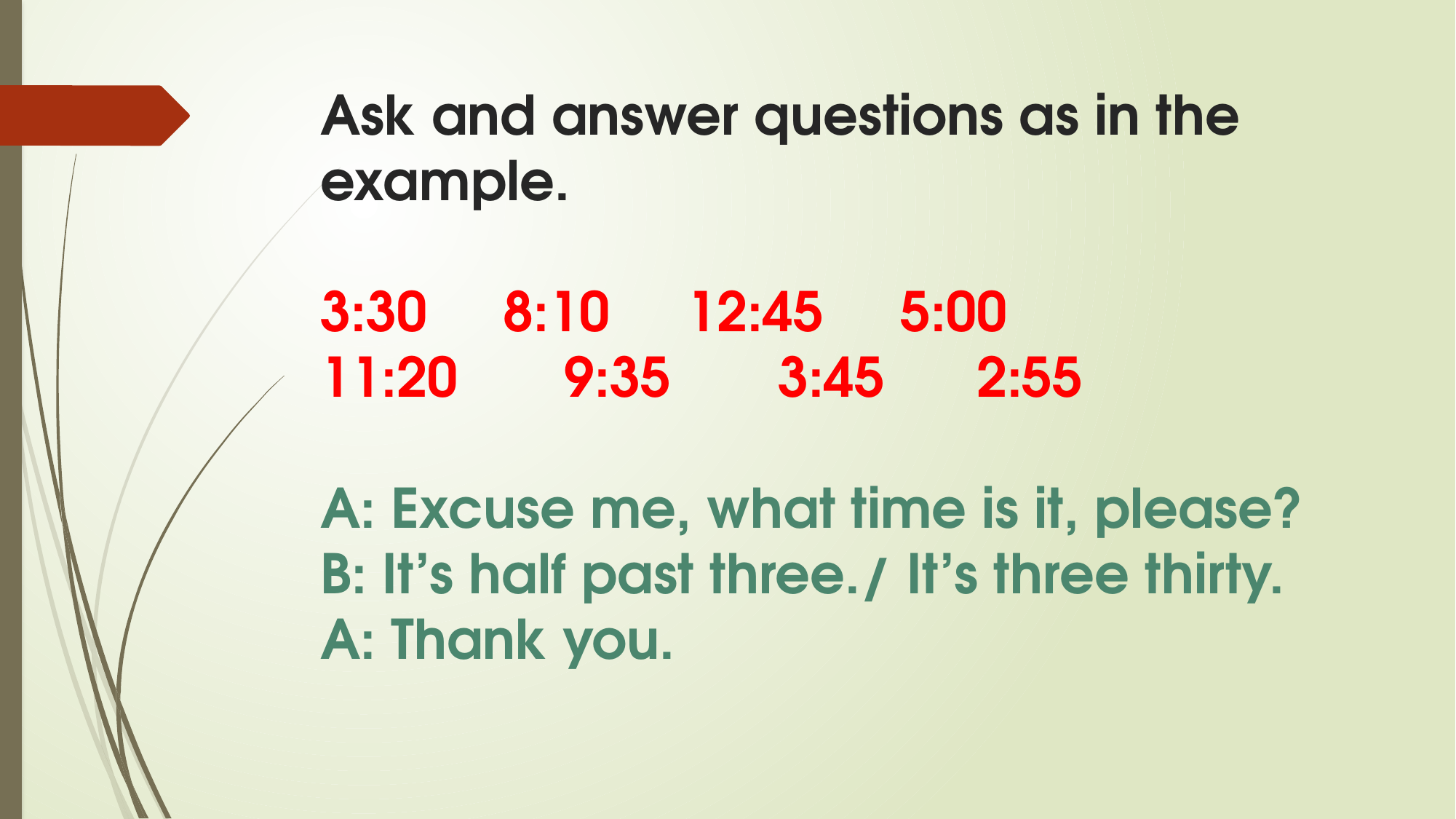

# Ask and answer questions as in the example. 3:30     8:10     12:45     5:00 11:20       9:35       3:45      2:55 A: Excuse me, what time is it, please? B: It’s half past three./ It’s three thirty. A: Thank you.